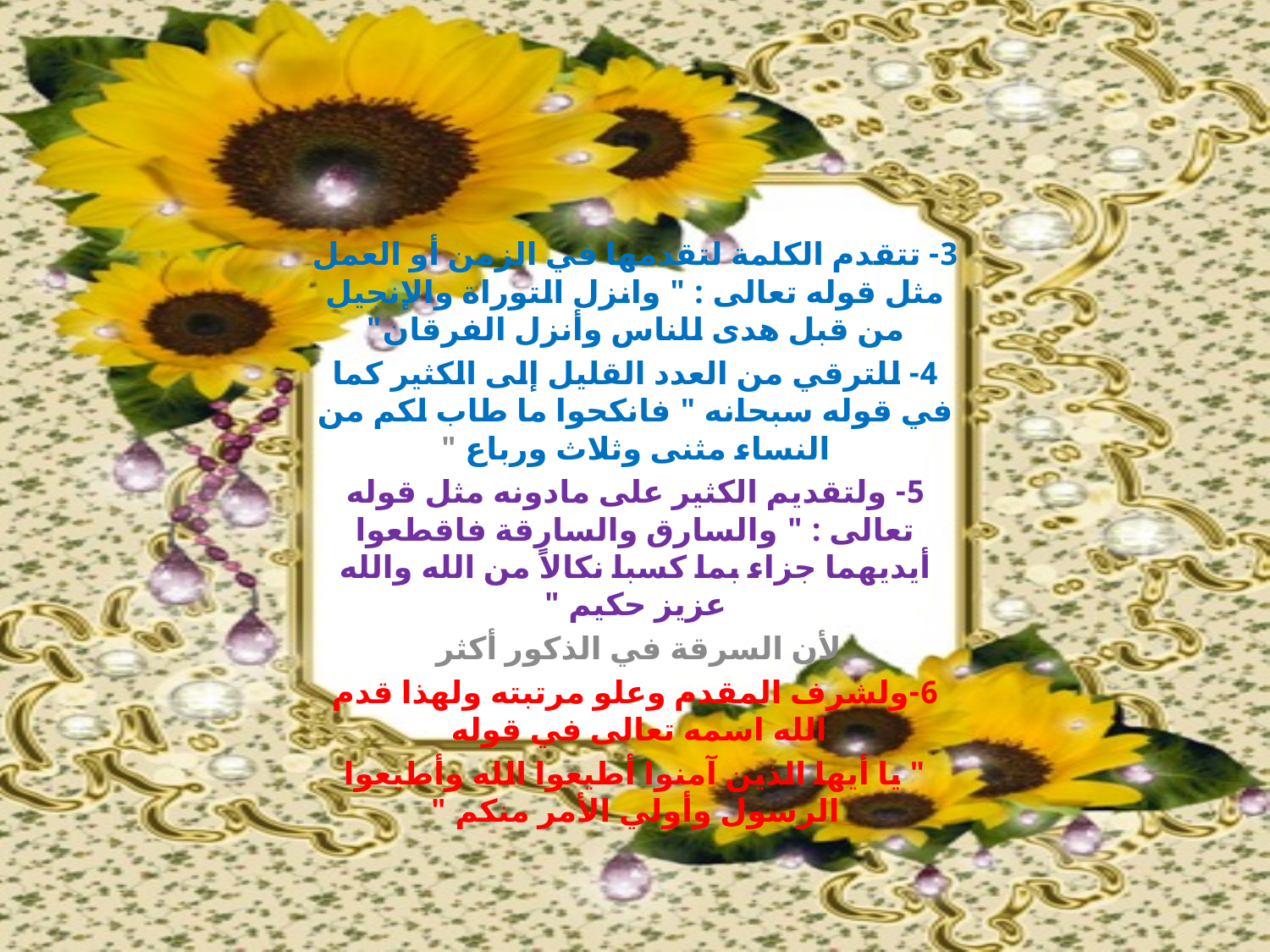

#
3- تتقدم الكلمة لتقدمها في الزمن أو العمل مثل قوله تعالى : " وانزل التوراة والإنجيل من قبل هدى للناس وأنزل الفرقان"
4- للترقي من العدد القليل إلى الكثير كما في قوله سبحانه " فانكحوا ما طاب لكم من النساء مثنى وثلاث ورباع "
5- ولتقديم الكثير على مادونه مثل قوله تعالى : " والسارق والسارقة فاقطعوا أيديهما جزاء بما كسبا نكالاً من الله والله عزيز حكيم "
لأن السرقة في الذكور أكثر
6-ولشرف المقدم وعلو مرتبته ولهذا قدم الله اسمه تعالى في قوله
" يا أيها الذين آمنوا أطيعوا الله وأطيعوا الرسول وأولي الأمر منكم "